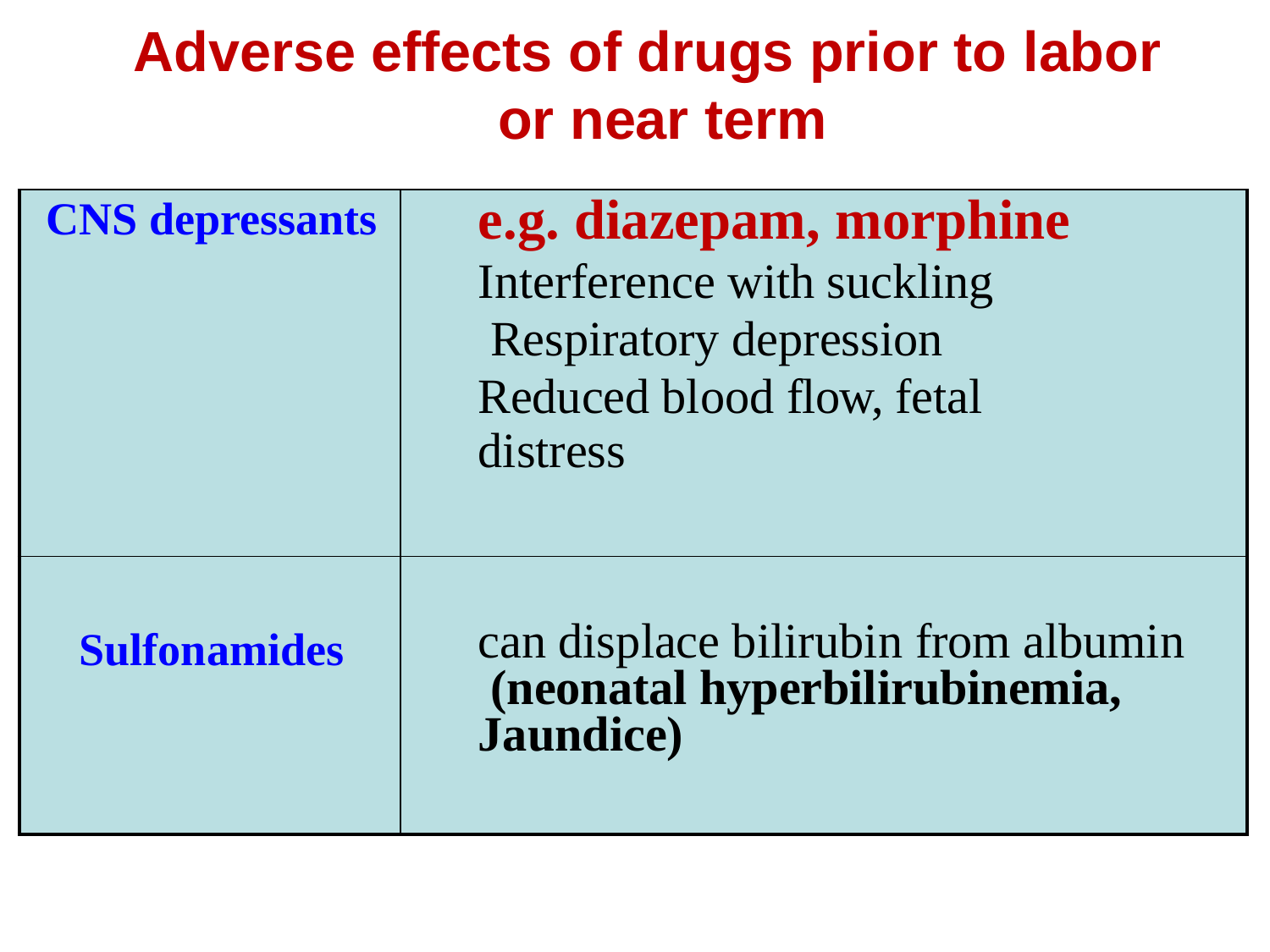

# Adverse effects of drugs prior to labor  or near term
| CNS depressants | e.g. diazepam, morphine Interference with suckling Respiratory depression Reduced blood flow, fetal distress |
| --- | --- |
| Sulfonamides | can displace bilirubin from albumin (neonatal hyperbilirubinemia, Jaundice) |